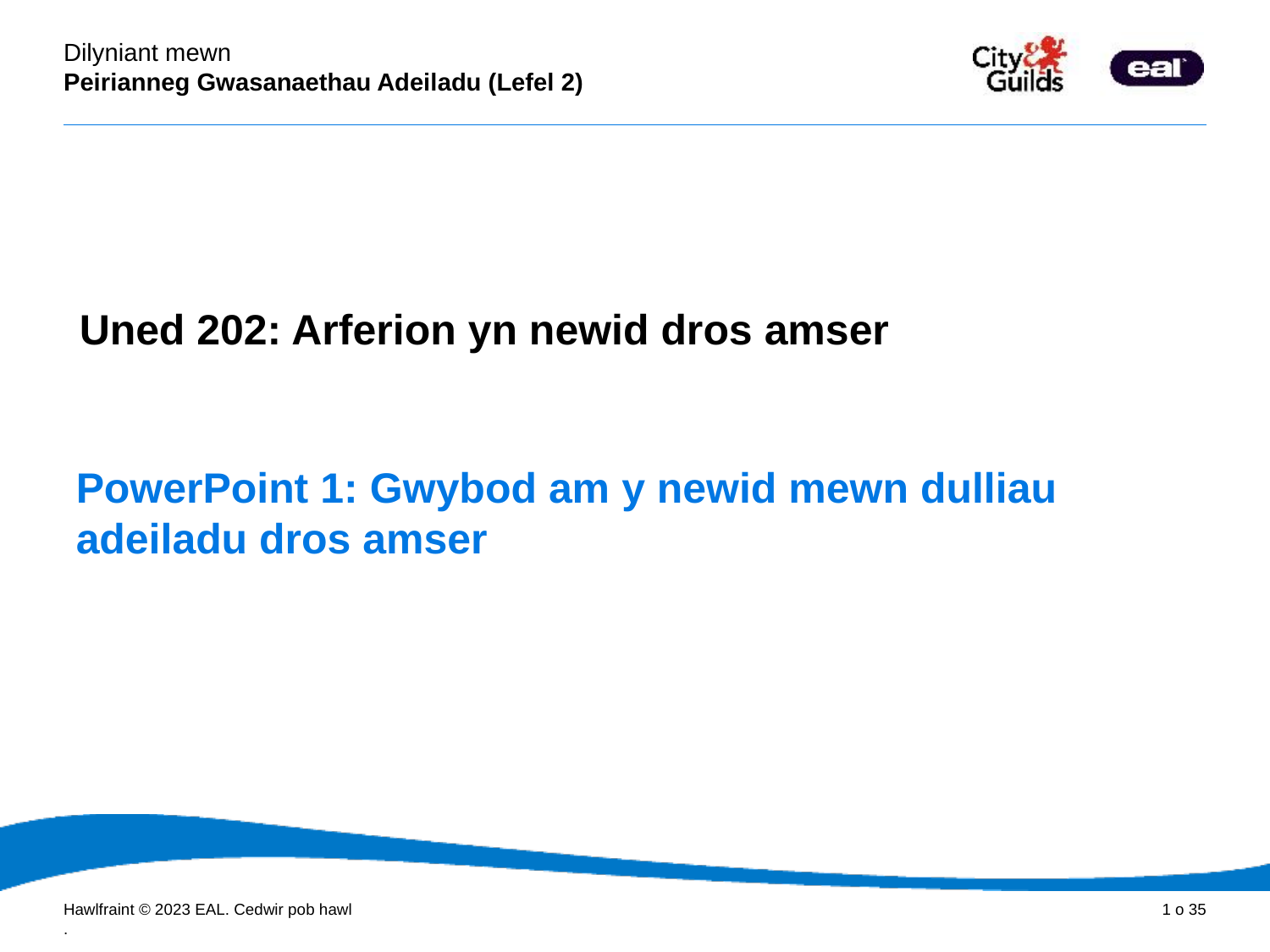

Cyflwyniad PowerPoint
Uned 202: Arferion yn newid dros amser
PowerPoint 1: Gwybod am y newid mewn dulliau adeiladu dros amser